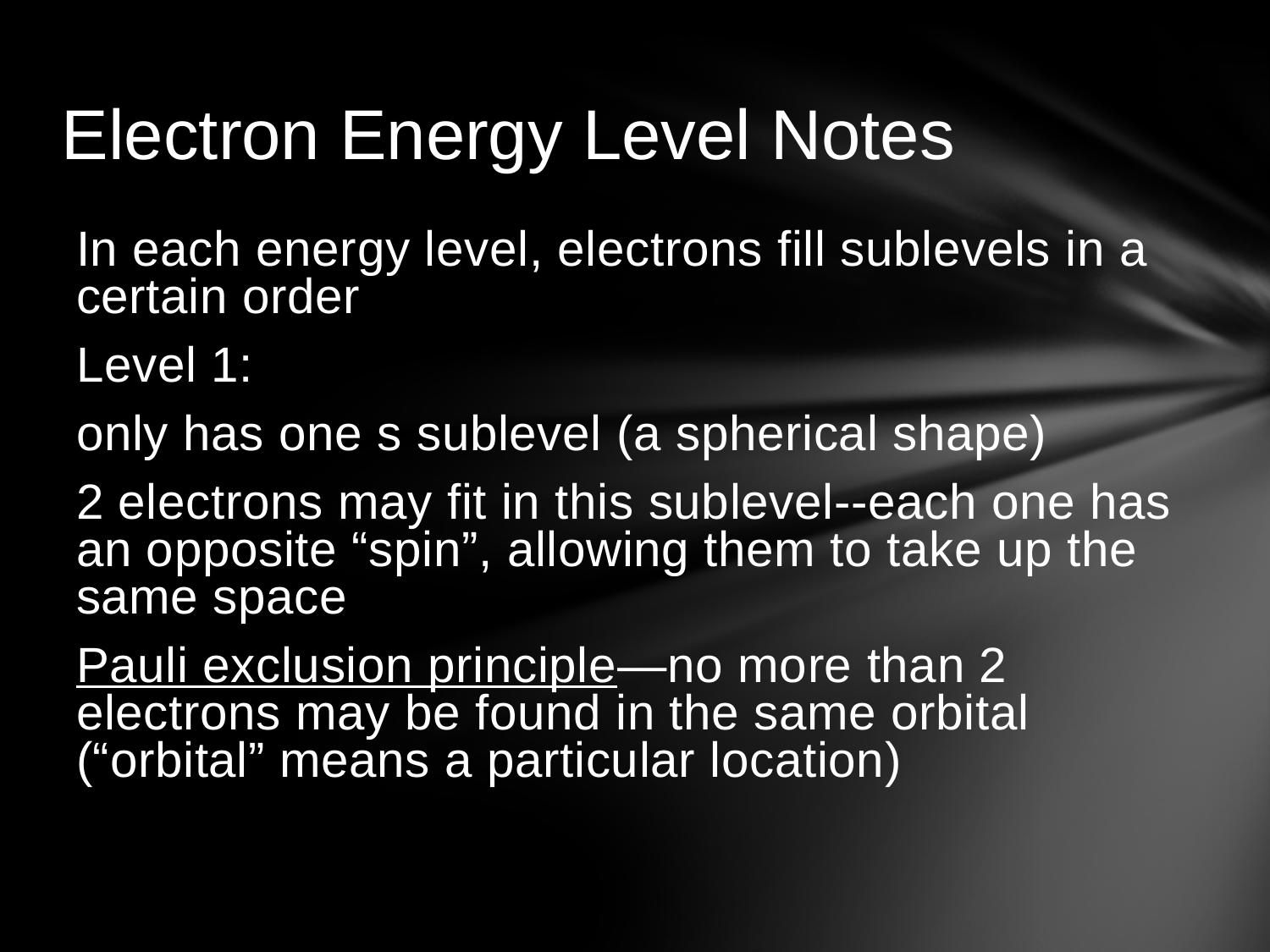

# Electron Energy Level Notes
In each energy level, electrons fill sublevels in a certain order
Level 1:
only has one s sublevel (a spherical shape)
2 electrons may fit in this sublevel--each one has an opposite “spin”, allowing them to take up the same space
Pauli exclusion principle—no more than 2 electrons may be found in the same orbital (“orbital” means a particular location)